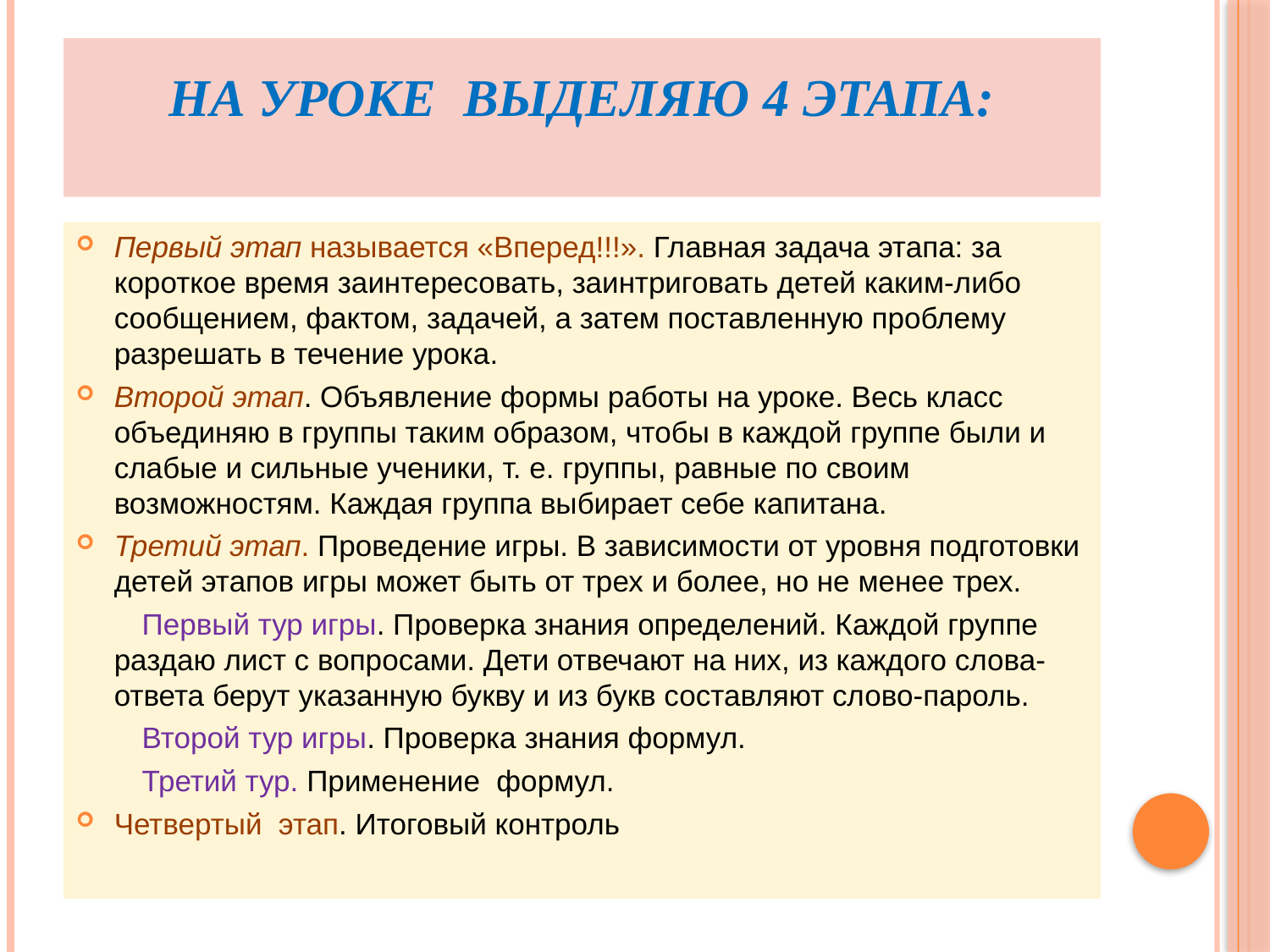

# На уроке  выделяю 4 этапа:
Первый этап называется «Вперед!!!». Главная задача этапа: за короткое время заинтересовать, заинтриговать детей каким-либо сообщением, фактом, задачей, а затем поставленную проблему разрешать в течение урока.
Второй этап. Объявление формы работы на уроке. Весь класс объединяю в группы таким образом, чтобы в каждой группе были и слабые и сильные ученики, т. е. группы, равные по своим возможностям. Каждая группа выбирает себе капитана.
Третий этап. Проведение игры. В зависимости от уровня подготовки детей этапов игры может быть от трех и более, но не менее трех.
        Первый тур игры. Проверка знания определений. Каждой группе раздаю лист с вопросами. Дети отвечают на них, из каждого слова-ответа берут указанную букву и из букв составляют слово-пароль.
        Второй тур игры. Проверка знания формул.
        Третий тур. Применение  формул.
Четвертый  этап. Итоговый контроль